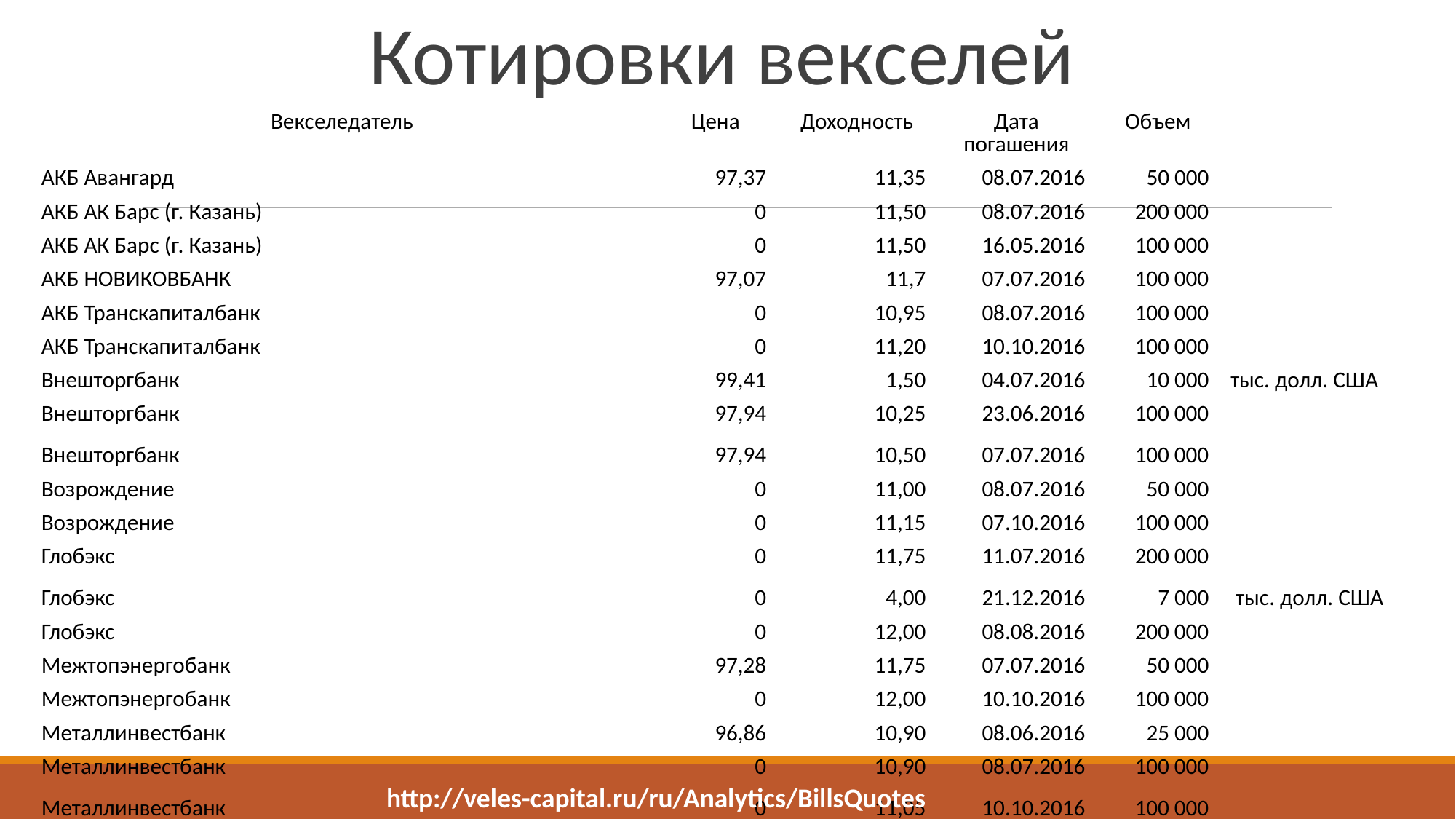

Котировки векселей
| Векселедатель | Цена | Доходность | Дата погашения | Объем |  |
| --- | --- | --- | --- | --- | --- |
| АКБ Авангард | 97,37 | 11,35 | 08.07.2016 | 50 000 |  |
| АКБ АК Барс (г. Казань) | 0 | 11,50 | 08.07.2016 | 200 000 |  |
| АКБ АК Барс (г. Казань) | 0 | 11,50 | 16.05.2016 | 100 000 |  |
| АКБ НОВИКОВБАНК | 97,07 | 11,7 | 07.07.2016 | 100 000 |  |
| АКБ Транскапиталбанк | 0 | 10,95 | 08.07.2016 | 100 000 |  |
| АКБ Транскапиталбанк | 0 | 11,20 | 10.10.2016 | 100 000 |  |
| Внешторгбанк | 99,41 | 1,50 | 04.07.2016 | 10 000 | тыс. долл. США |
| Внешторгбанк | 97,94 | 10,25 | 23.06.2016 | 100 000 |  |
| Внешторгбанк | 97,94 | 10,50 | 07.07.2016 | 100 000 |  |
| Возрождение | 0 | 11,00 | 08.07.2016 | 50 000 |  |
| Возрождение | 0 | 11,15 | 07.10.2016 | 100 000 |  |
| Глобэкс | 0 | 11,75 | 11.07.2016 | 200 000 |  |
| Глобэкс | 0 | 4,00 | 21.12.2016 | 7 000 | тыс. долл. США |
| Глобэкс | 0 | 12,00 | 08.08.2016 | 200 000 |  |
| Межтопэнергобанк | 97,28 | 11,75 | 07.07.2016 | 50 000 |  |
| Межтопэнергобанк | 0 | 12,00 | 10.10.2016 | 100 000 |  |
| Металлинвестбанк | 96,86 | 10,90 | 08.06.2016 | 25 000 |  |
| Металлинвестбанк | 0 | 10,90 | 08.07.2016 | 100 000 |  |
| Металлинвестбанк | 0 | 11,05 | 10.10.2016 | 100 000 |  |
| МИА БАНК (КБ Московское ипотечное агентство ОАО) | 96,07 | 11,25 | 12.07.2016 | 100 000 |  |
http://veles-capital.ru/ru/Analytics/BillsQuotes